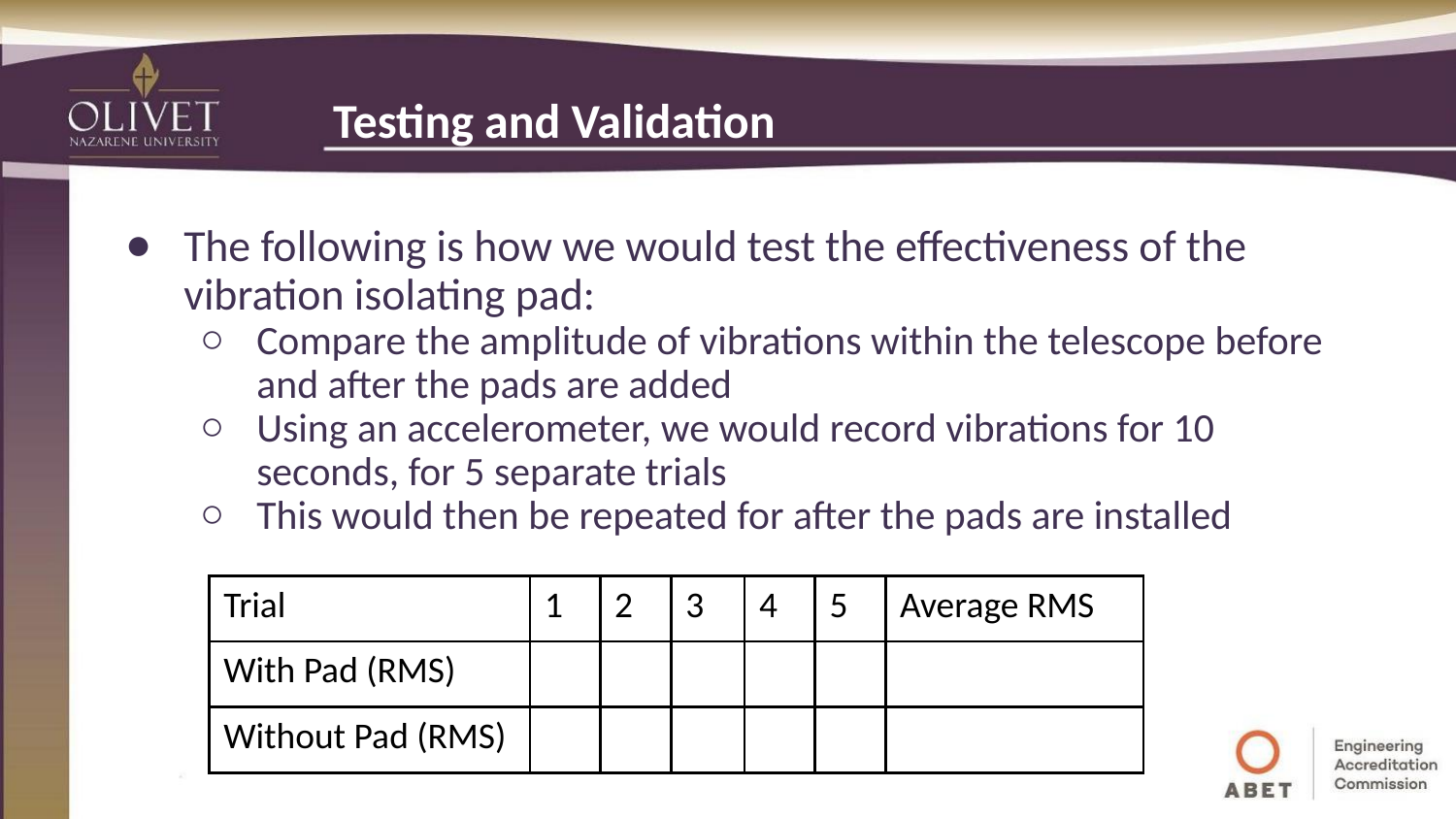

# Testing and Validation
The following is how we would test the effectiveness of the vibration isolating pad:
Compare the amplitude of vibrations within the telescope before and after the pads are added
Using an accelerometer, we would record vibrations for 10 seconds, for 5 separate trials
This would then be repeated for after the pads are installed

| Trial | 1 | 2 | 3 | 4 | 5 | Average RMS |
| --- | --- | --- | --- | --- | --- | --- |
| With Pad (RMS) |  |  |  |  |  |  |
| Without Pad (RMS) |  |  |  |  |  |  |